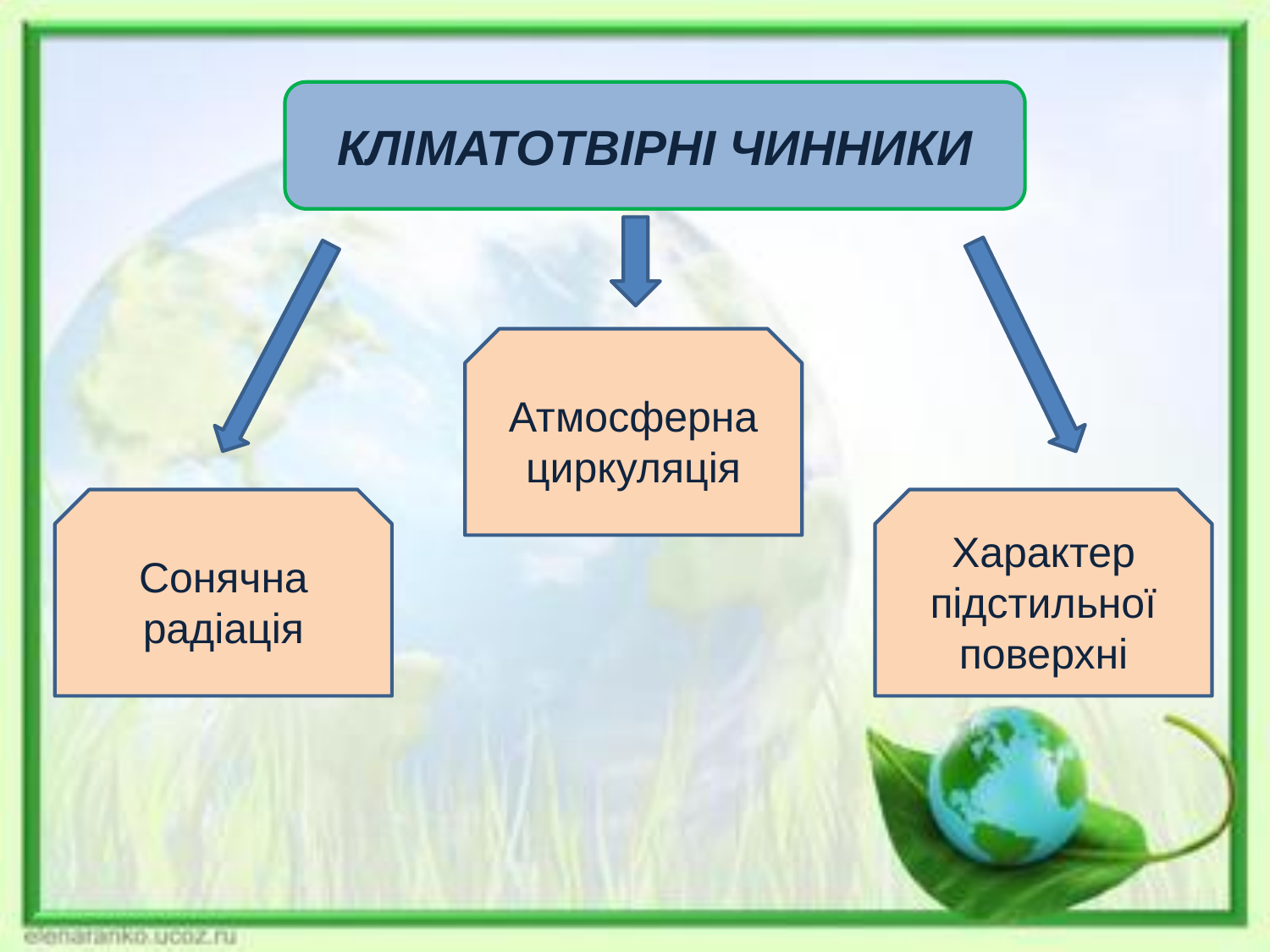

КЛІМАТОТВІРНІ ЧИННИКИ

Атмосферна циркуляція
Сонячна радіація
Характер підстильної поверхні